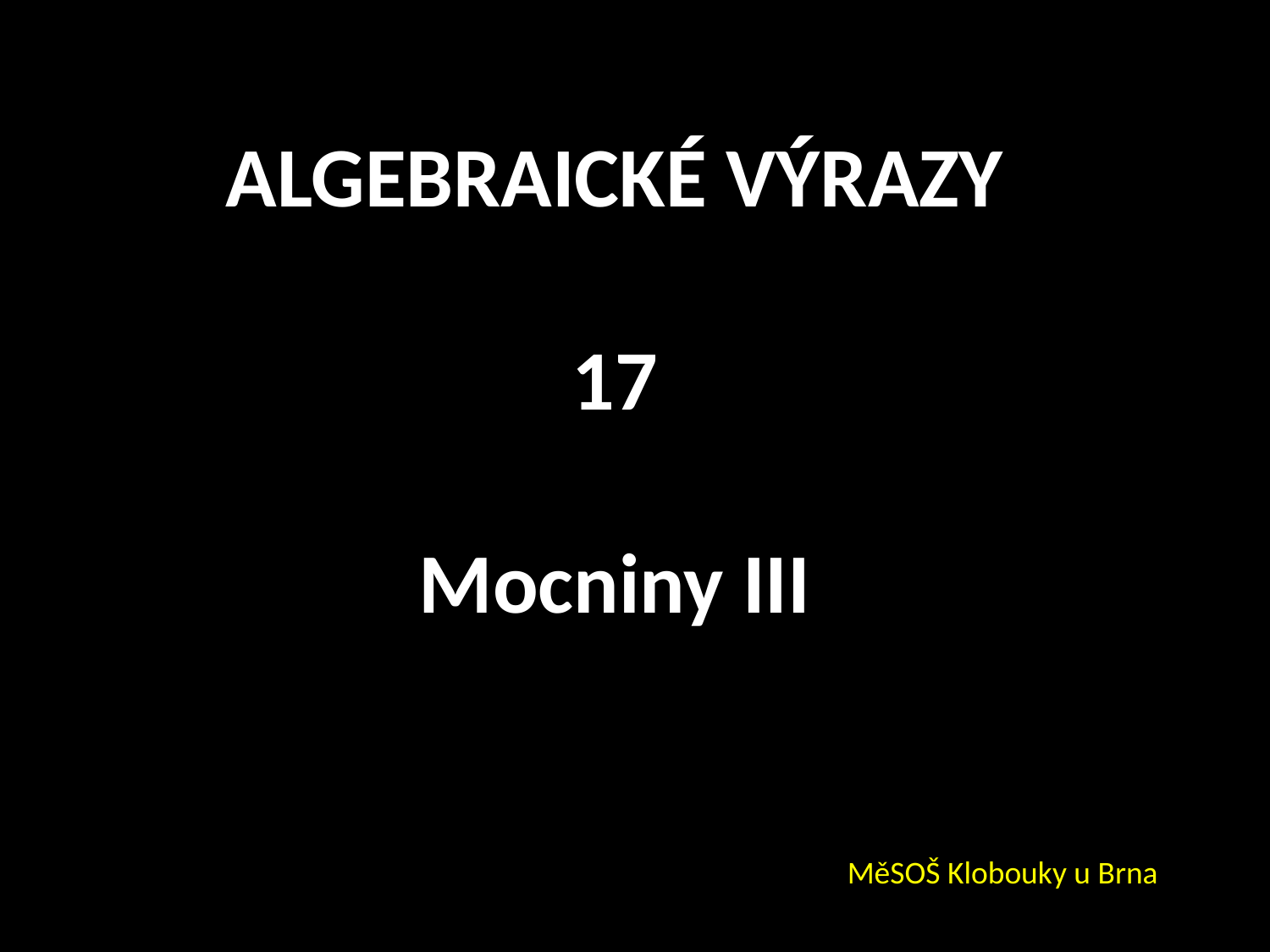

ALGEBRAICKÉ VÝRAZY

17

Mocniny III

MěSOŠ Klobouky u Brna